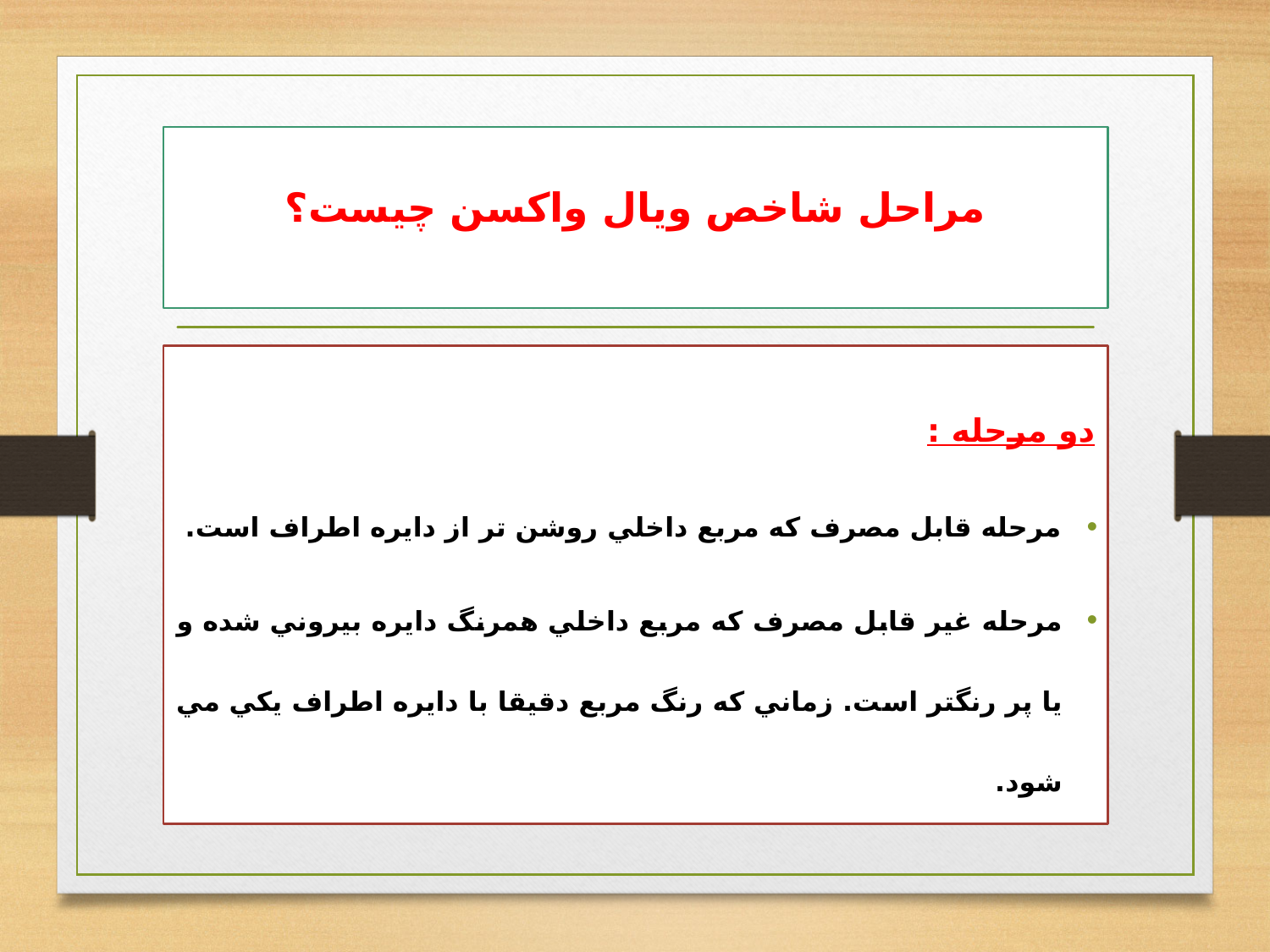

# مراحل شاخص ويال واكسن چيست؟
دو مرحله :
مرحله قابل مصرف كه مربع داخلي روشن تر از دايره اطراف است.
مرحله غير قابل مصرف كه مربع داخلي همرنگ دايره بيروني شده و يا پر رنگتر است. زماني كه رنگ مربع دقيقا با دايره اطراف يكي مي شود.